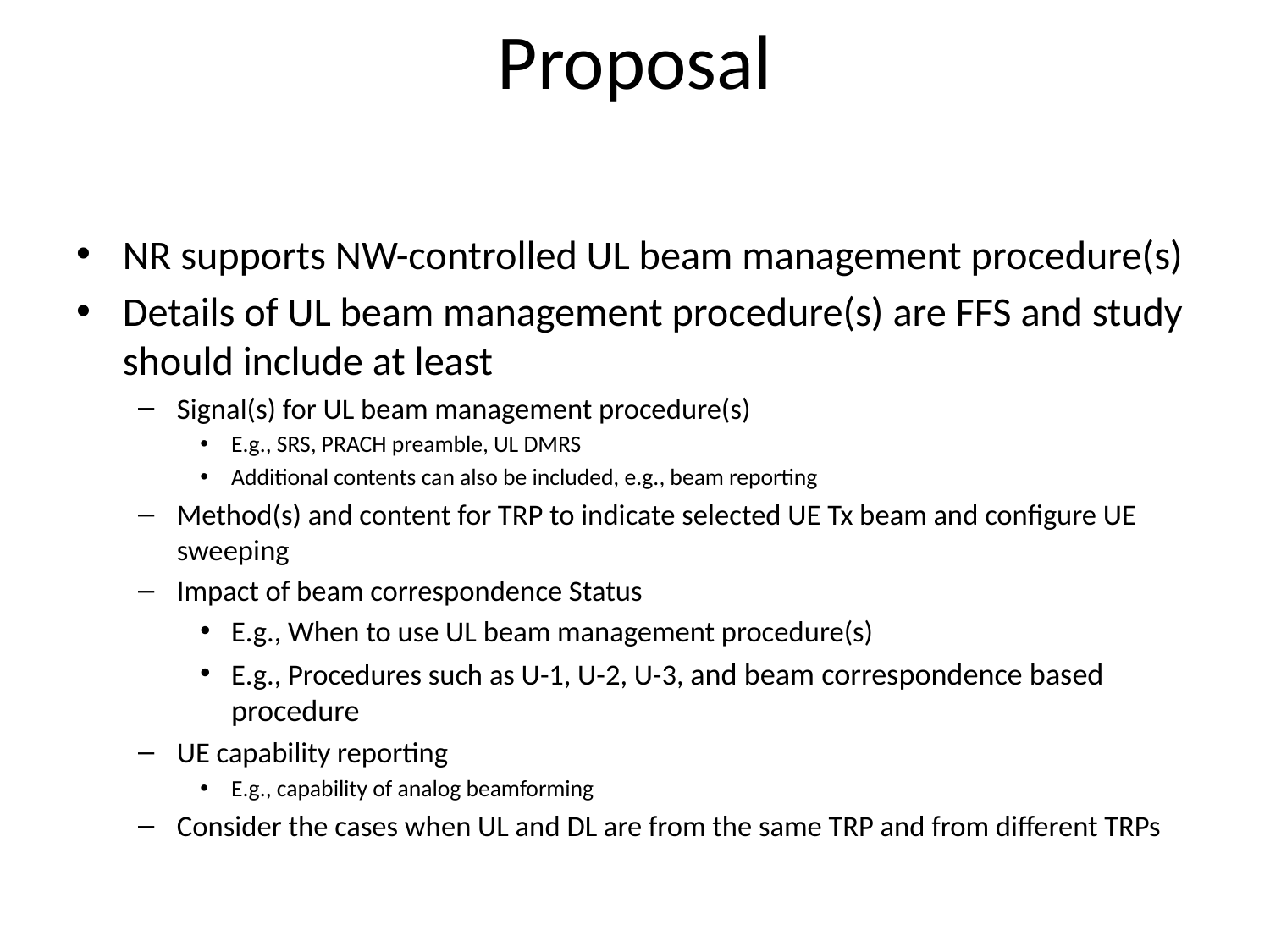

# Proposal
NR supports NW-controlled UL beam management procedure(s)
Details of UL beam management procedure(s) are FFS and study should include at least
Signal(s) for UL beam management procedure(s)
E.g., SRS, PRACH preamble, UL DMRS
Additional contents can also be included, e.g., beam reporting
Method(s) and content for TRP to indicate selected UE Tx beam and configure UE sweeping
Impact of beam correspondence Status
E.g., When to use UL beam management procedure(s)
E.g., Procedures such as U-1, U-2, U-3, and beam correspondence based procedure
UE capability reporting
E.g., capability of analog beamforming
Consider the cases when UL and DL are from the same TRP and from different TRPs